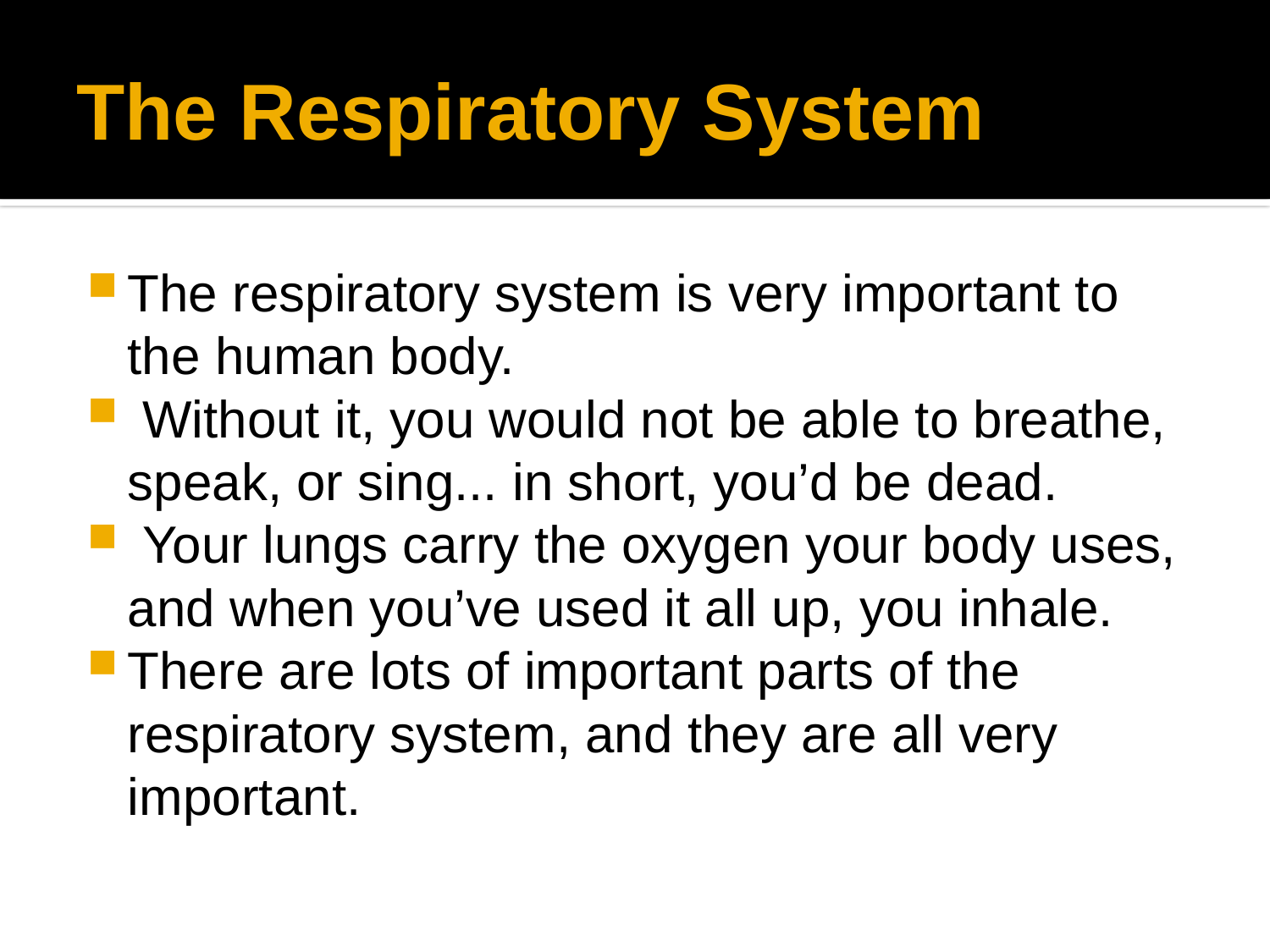

# The Respiratory System
The respiratory system is very important to the human body.
 Without it, you would not be able to breathe, speak, or sing... in short, you’d be dead.
 Your lungs carry the oxygen your body uses, and when you’ve used it all up, you inhale.
There are lots of important parts of the respiratory system, and they are all very important.